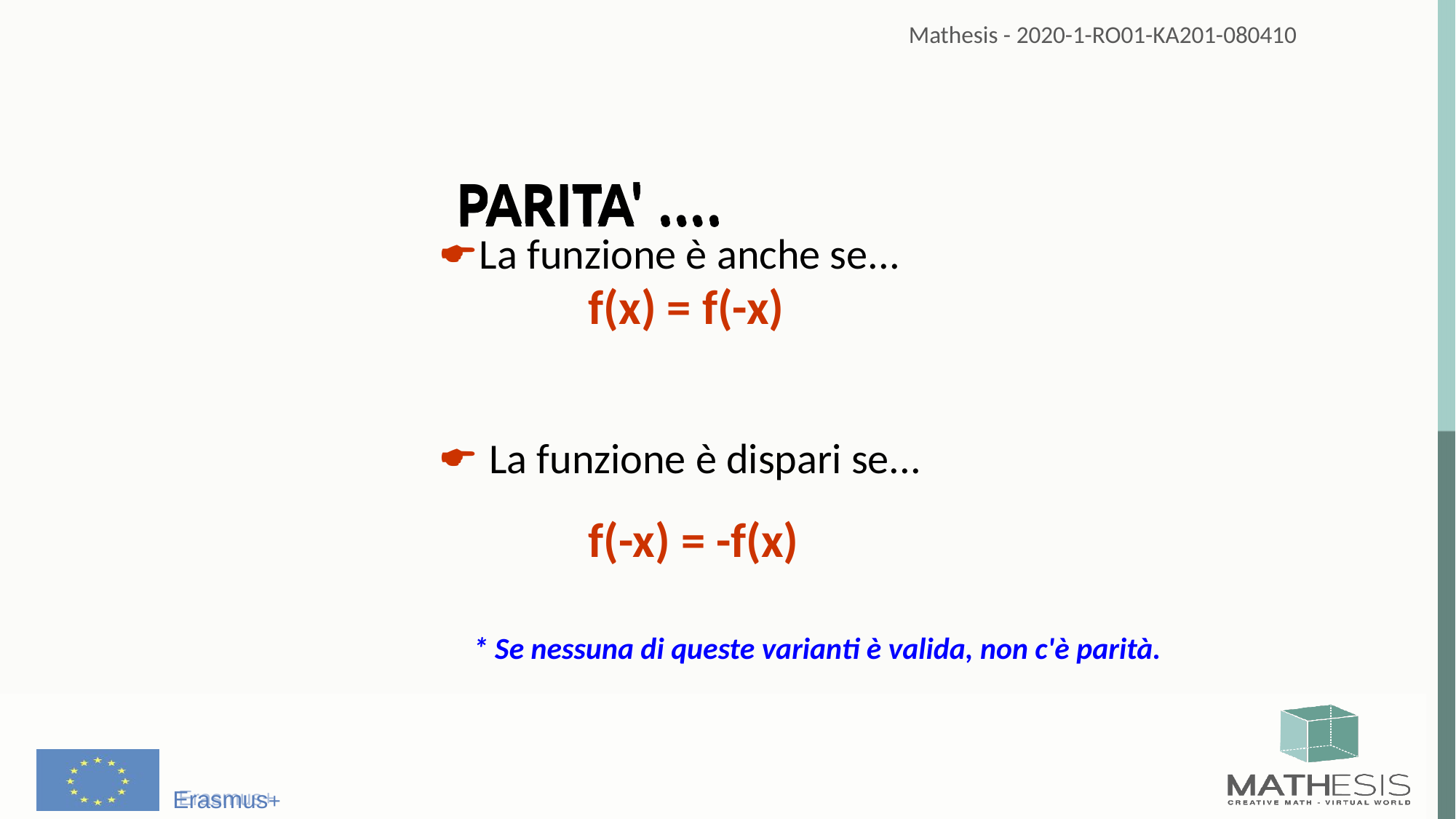

PARITA' ....

La funzione è anche se...
		f(x) = f(-x)

 La funzione è dispari se...

		f(-x) = -f(x)

     * Se nessuna di queste varianti è valida, non c'è parità.